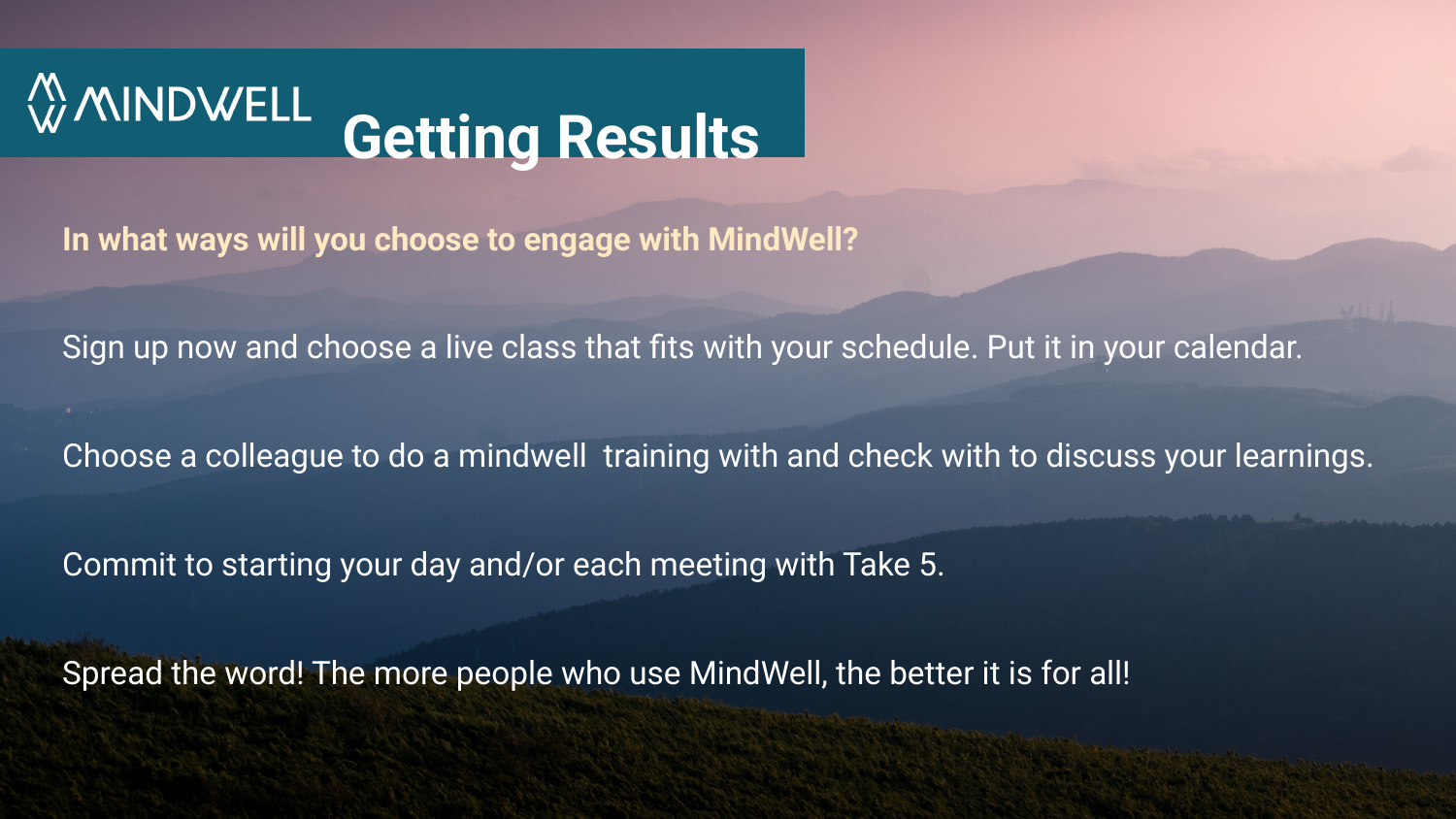

Getting Results

In what ways will you choose to engage with MindWell?

Sign up now and choose a live class that fits with your schedule. Put it in your calendar.

Choose a colleague to do a mindwell  training with and check with to discuss your learnings.

Commit to starting your day and/or each meeting with Take 5.

Spread the word! The more people who use MindWell, the better it is for all!